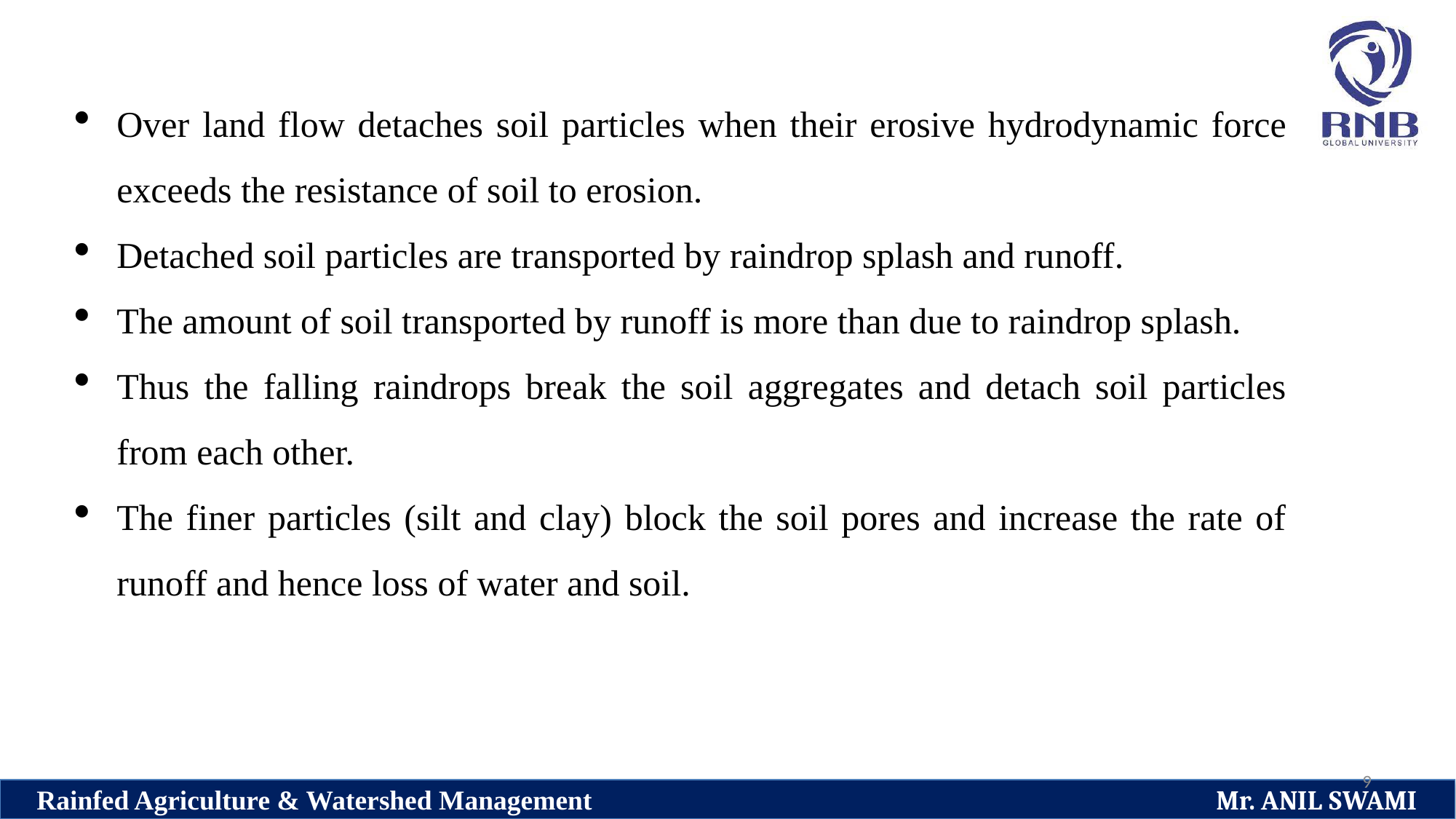

Over land flow detaches soil particles when their erosive hydrodynamic force exceeds the resistance of soil to erosion.
Detached soil particles are transported by raindrop splash and runoff.
The amount of soil transported by runoff is more than due to raindrop splash.
Thus the falling raindrops break the soil aggregates and detach soil particles from each other.
The finer particles (silt and clay) block the soil pores and increase the rate of runoff and hence loss of water and soil.
9